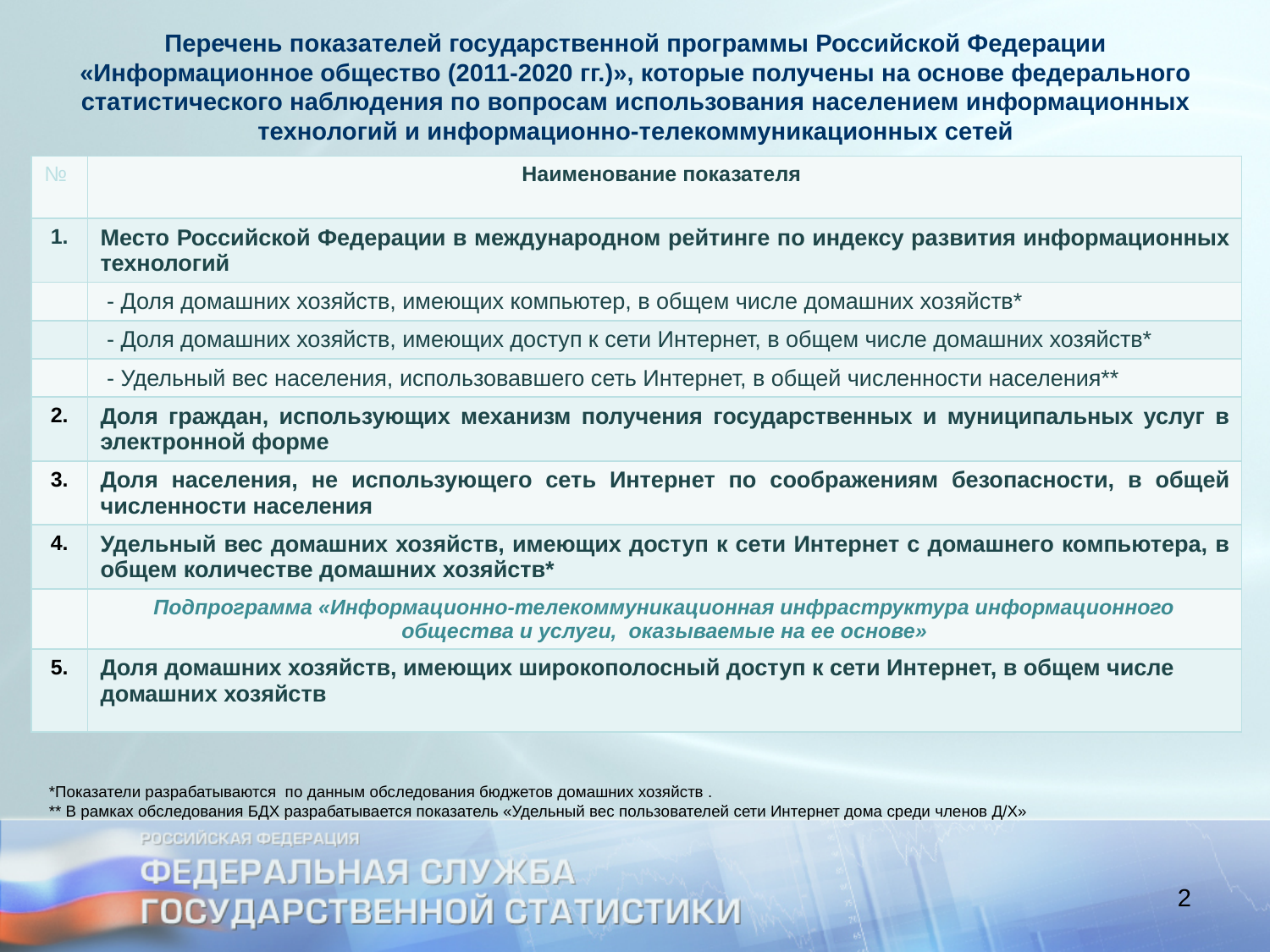

# Перечень показателей государственной программы Российской Федерации «Информационное общество (2011-2020 гг.)», которые получены на основе федерального статистического наблюдения по вопросам использования населением информационных технологий и информационно-телекоммуникационных сетей
| № | Наименование показателя |
| --- | --- |
| 1. | Место Российской Федерации в международном рейтинге по индексу развития информационных технологий |
|  | - Доля домашних хозяйств, имеющих компьютер, в общем числе домашних хозяйств\* |
|  | - Доля домашних хозяйств, имеющих доступ к сети Интернет, в общем числе домашних хозяйств\* |
|  | - Удельный вес населения, использовавшего сеть Интернет, в общей численности населения\*\* |
| 2. | Доля граждан, использующих механизм получения государственных и муниципальных услуг в электронной форме |
| 3. | Доля населения, не использующего сеть Интернет по соображениям безопасности, в общей численности населения |
| 4. | Удельный вес домашних хозяйств, имеющих доступ к сети Интернет с домашнего компьютера, в общем количестве домашних хозяйств\* |
|  | Подпрограмма «Информационно-телекоммуникационная инфраструктура информационного общества и услуги, оказываемые на ее основе» |
| 5. | Доля домашних хозяйств, имеющих широкополосный доступ к сети Интернет, в общем числе домашних хозяйств |
*Показатели разрабатываются  по данным обследования бюджетов домашних хозяйств .
** В рамках обследования БДХ разрабатывается показатель «Удельный вес пользователей сети Интернет дома среди членов Д/Х»
2